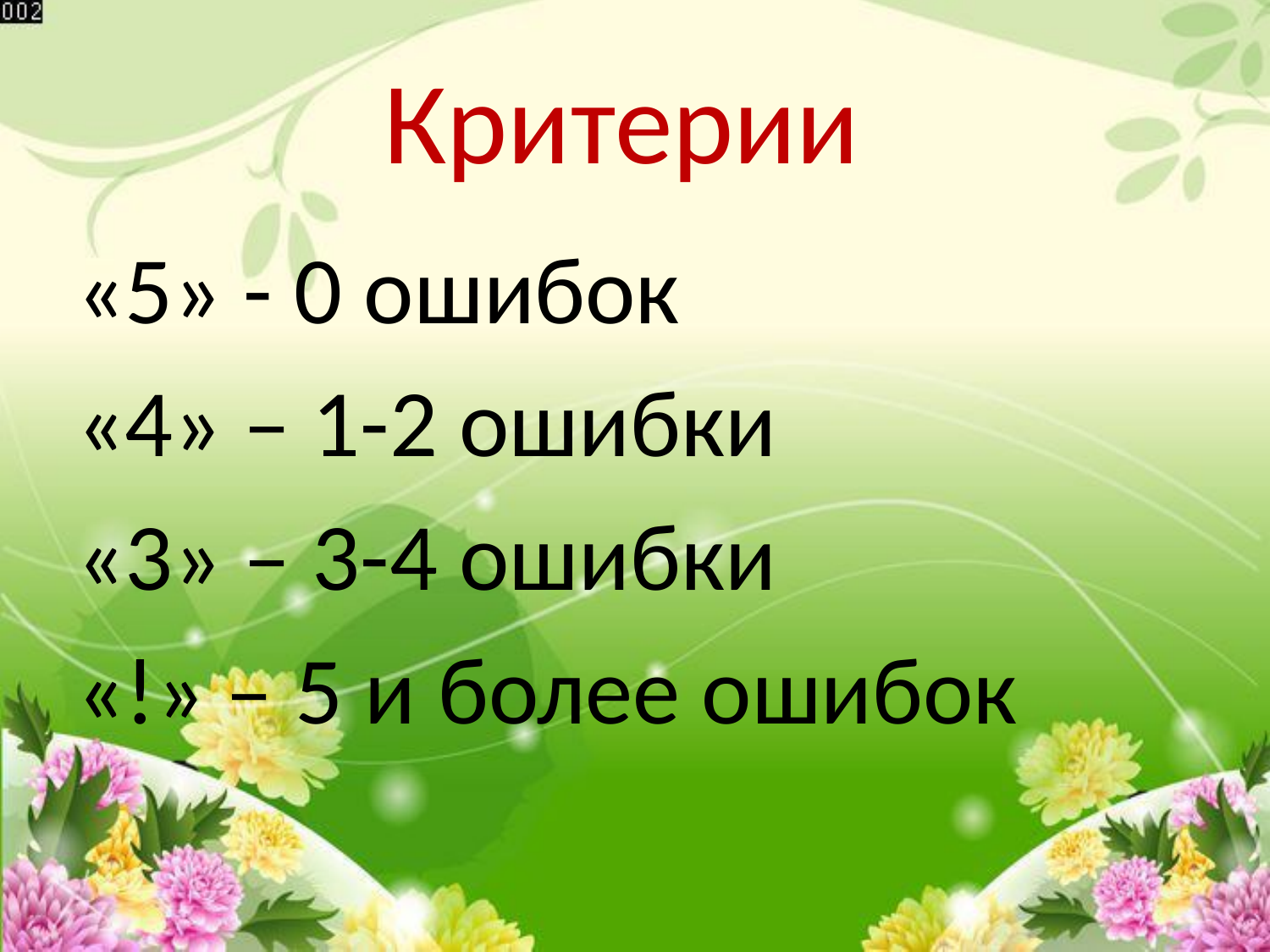

# Критерии
«5» - 0 ошибок
«4» – 1-2 ошибки
«3» – 3-4 ошибки
«!» – 5 и более ошибок